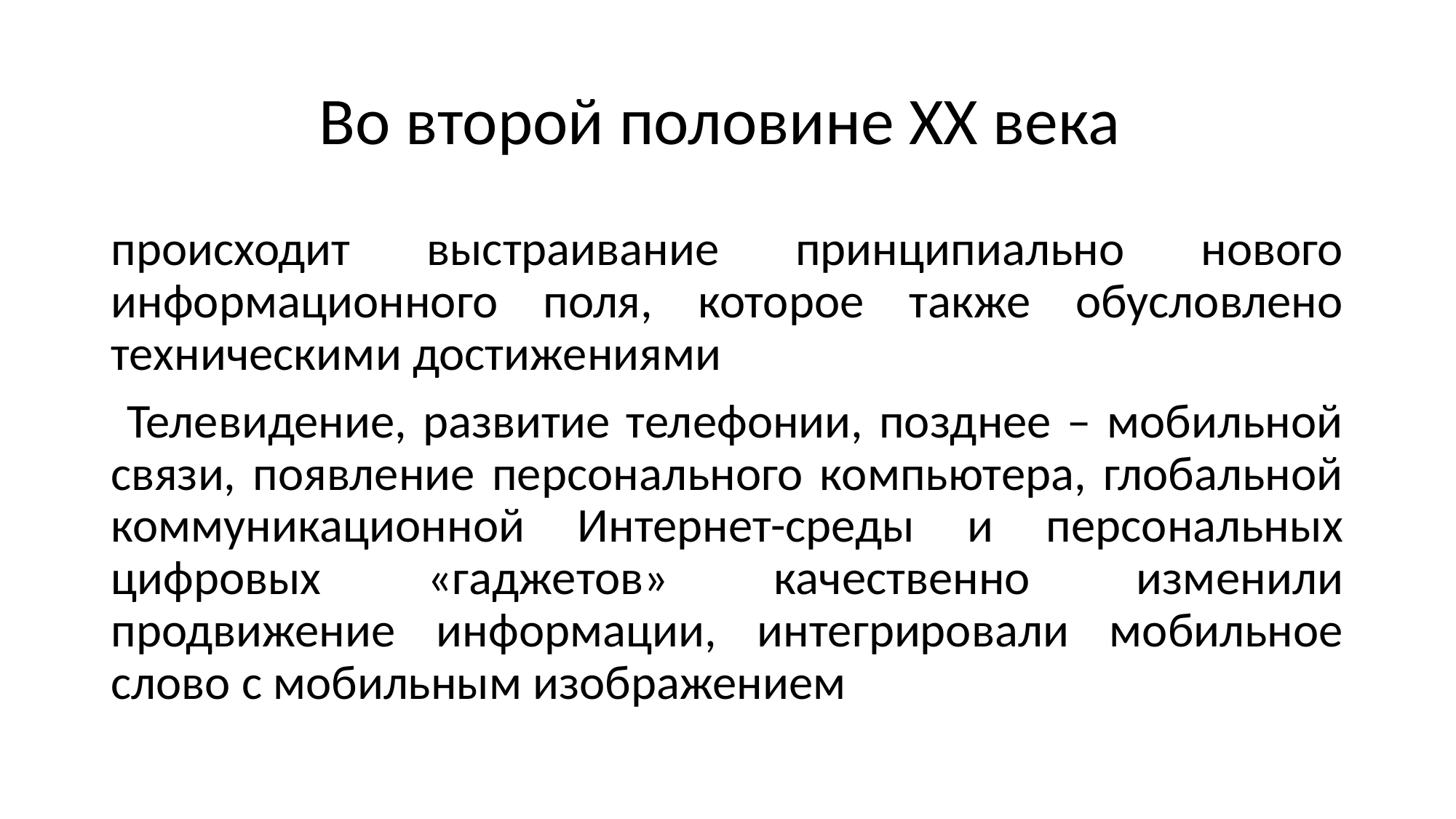

# Во второй половине XX века
происходит выстраивание принципиально нового информационного поля, которое также обусловлено техническими достижениями
 Телевидение, развитие телефонии, позднее – мобильной связи, появление персонального компьютера, глобальной коммуникационной Интернет-среды и персональных цифровых «гаджетов» качественно изменили продвижение информации, интегрировали мобильное слово с мобильным изображением